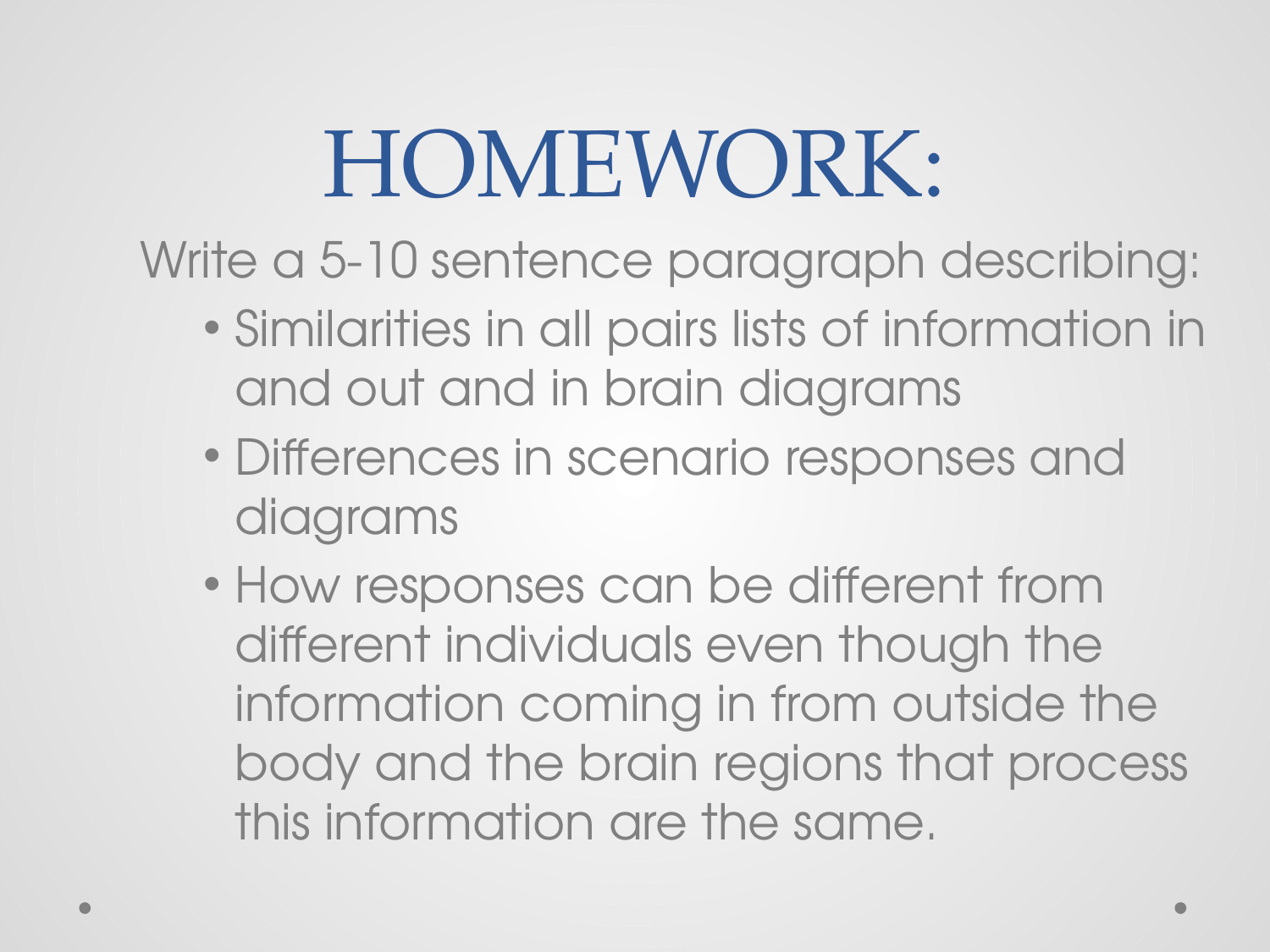

# HOMEWORK:
Write a 5-10 sentence paragraph describing:
Similarities in all pairs lists of information in and out and in brain diagrams
Differences in scenario responses and diagrams
How responses can be different from different individuals even though the information coming in from outside the body and the brain regions that process this information are the same.